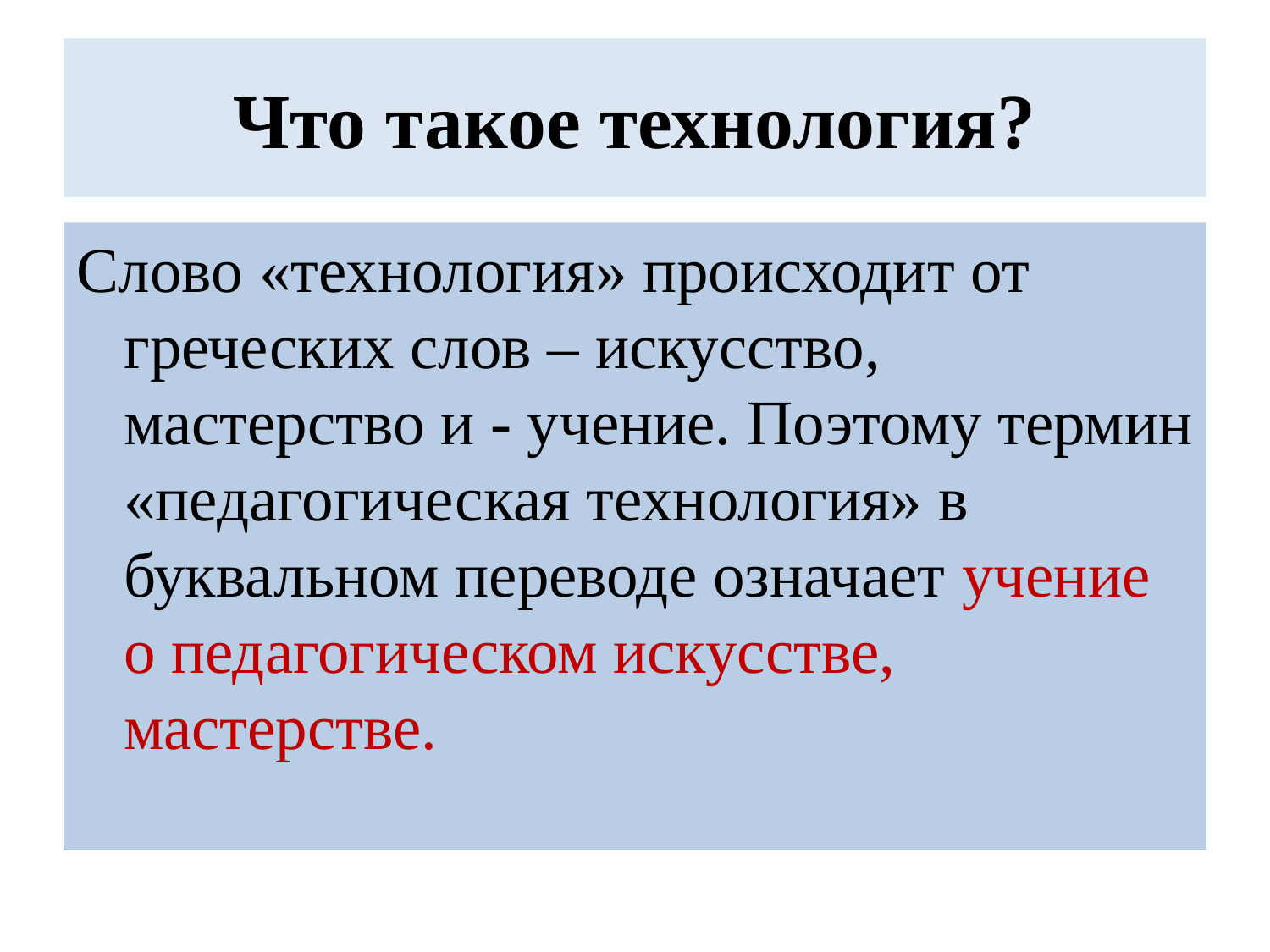

# Что такое технология?
Слово «технология» происходит от греческих слов – искусство, мастерство и - учение. Поэтому термин «педагогическая технология» в буквальном переводе означает учение о педагогическом искусстве, мастерстве.